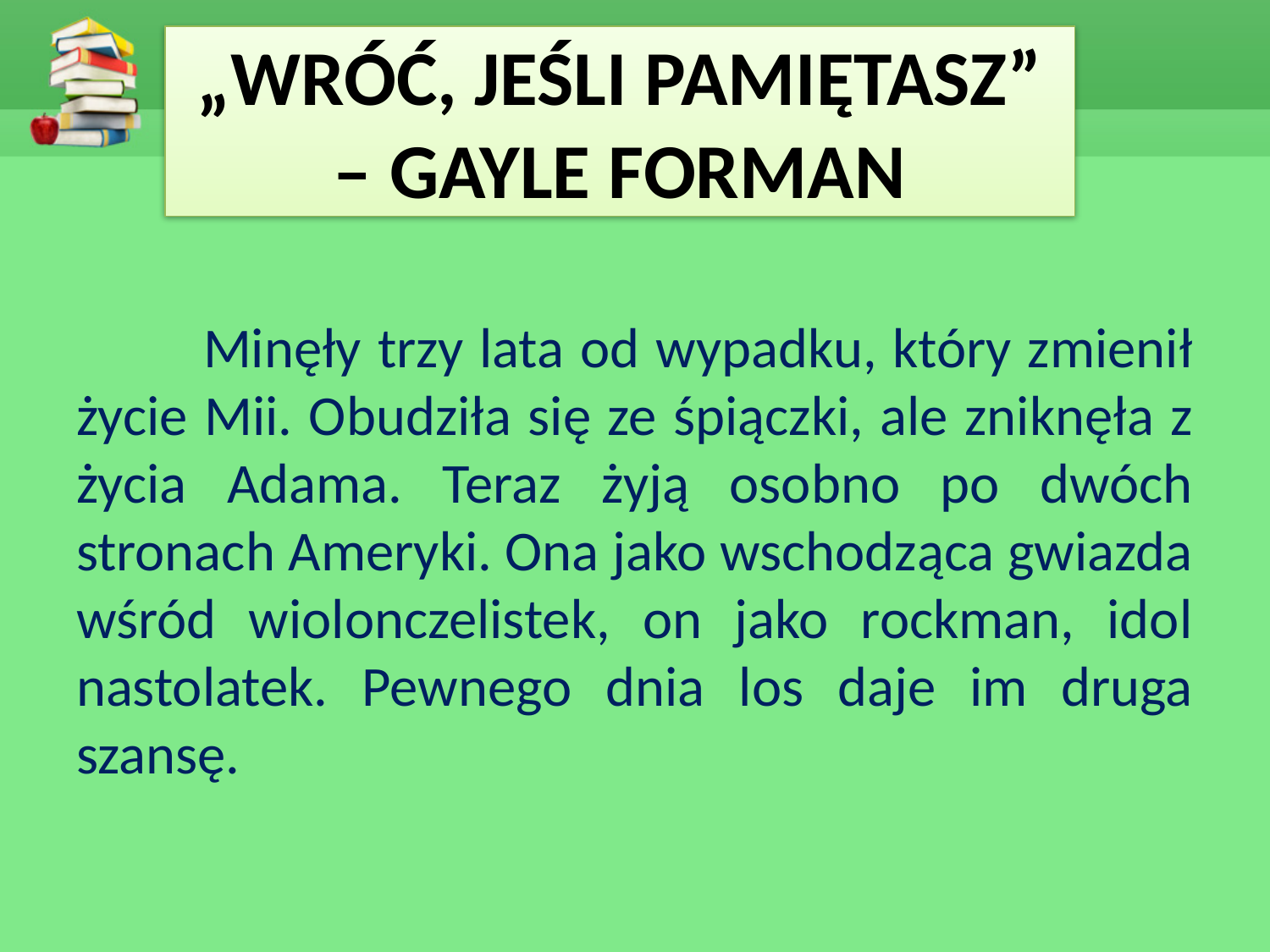

# „WRÓĆ, JEŚLI PAMIĘTASZ” – GAYLE FORMAN

	Minęły trzy lata od wypadku, który zmienił życie Mii. Obudziła się ze śpiączki, ale zniknęła z życia Adama. Teraz żyją osobno po dwóch stronach Ameryki. Ona jako wschodząca gwiazda wśród wiolonczelistek, on jako rockman, idol nastolatek. Pewnego dnia los daje im druga szansę.